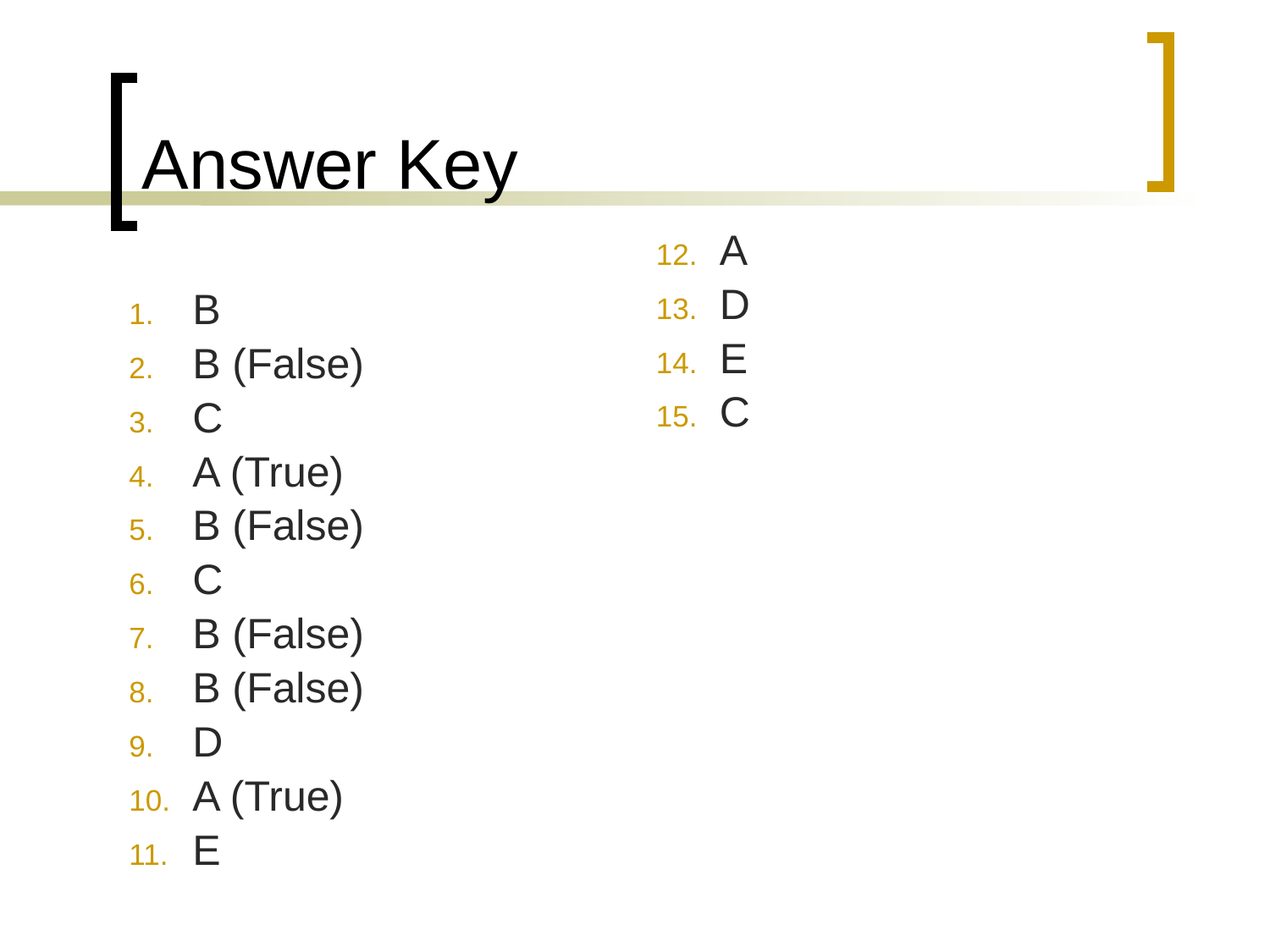

# Answer Key

B
B (False)
C
A (True)
B (False)
C
B (False)
B (False)
D
A (True)
E
A
D
E
C